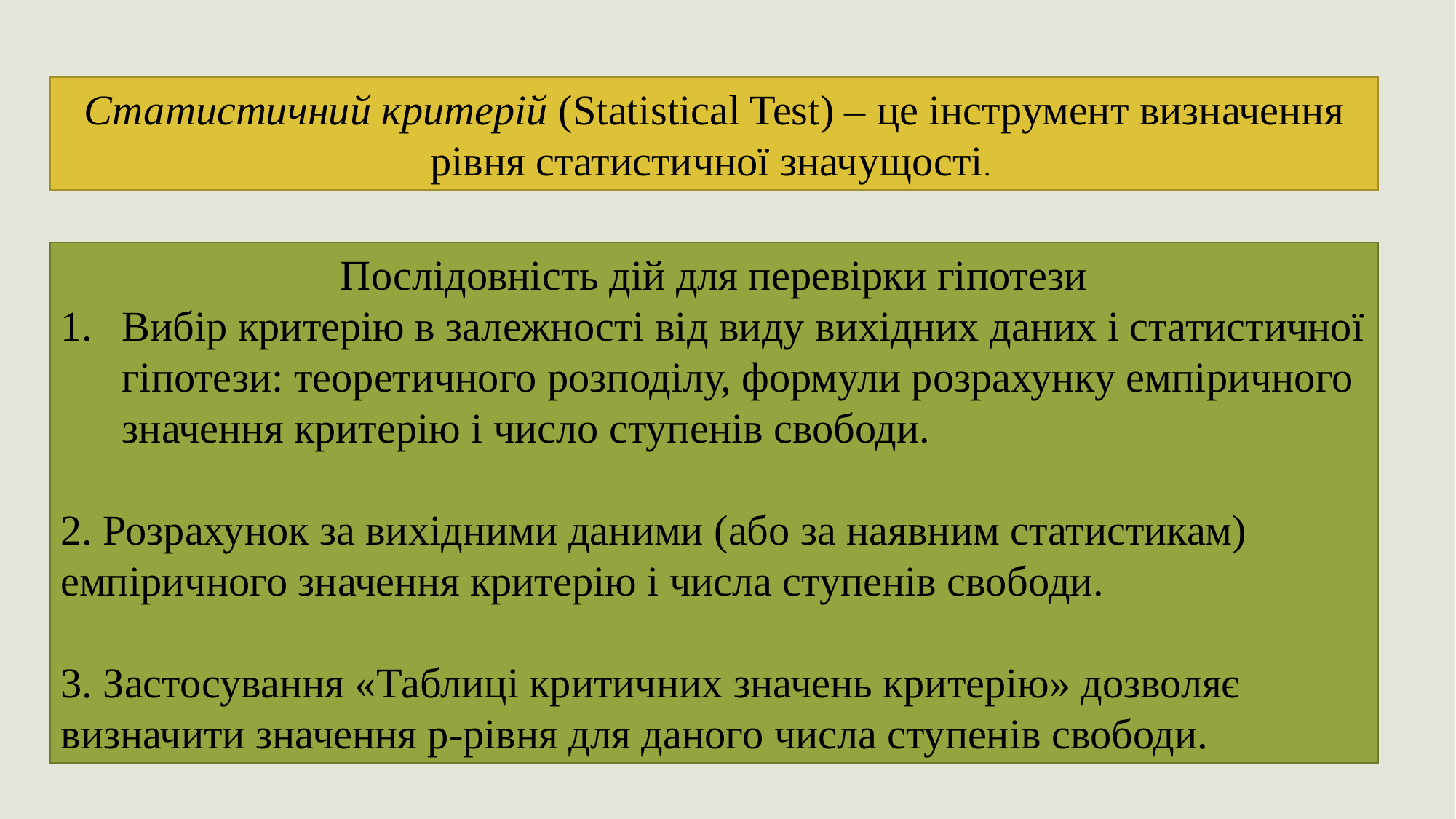

Статистичний критерій (Statistical Test) – це інструмент визначення рівня статистичної значущості.
Послідовність дій для перевірки гіпотези
Вибір критерію в залежності від виду вихідних даних і статистичної гіпотези: теоретичного розподілу, формули розрахунку емпіричного значення критерію і число ступенів свободи.

2. Розрахунок за вихідними даними (або за наявним статистикам) емпіричного значення критерію і числа ступенів свободи.

3. Застосування «Таблиці критичних значень критерію» дозволяє визначити значення р-рівня для даного числа ступенів свободи.